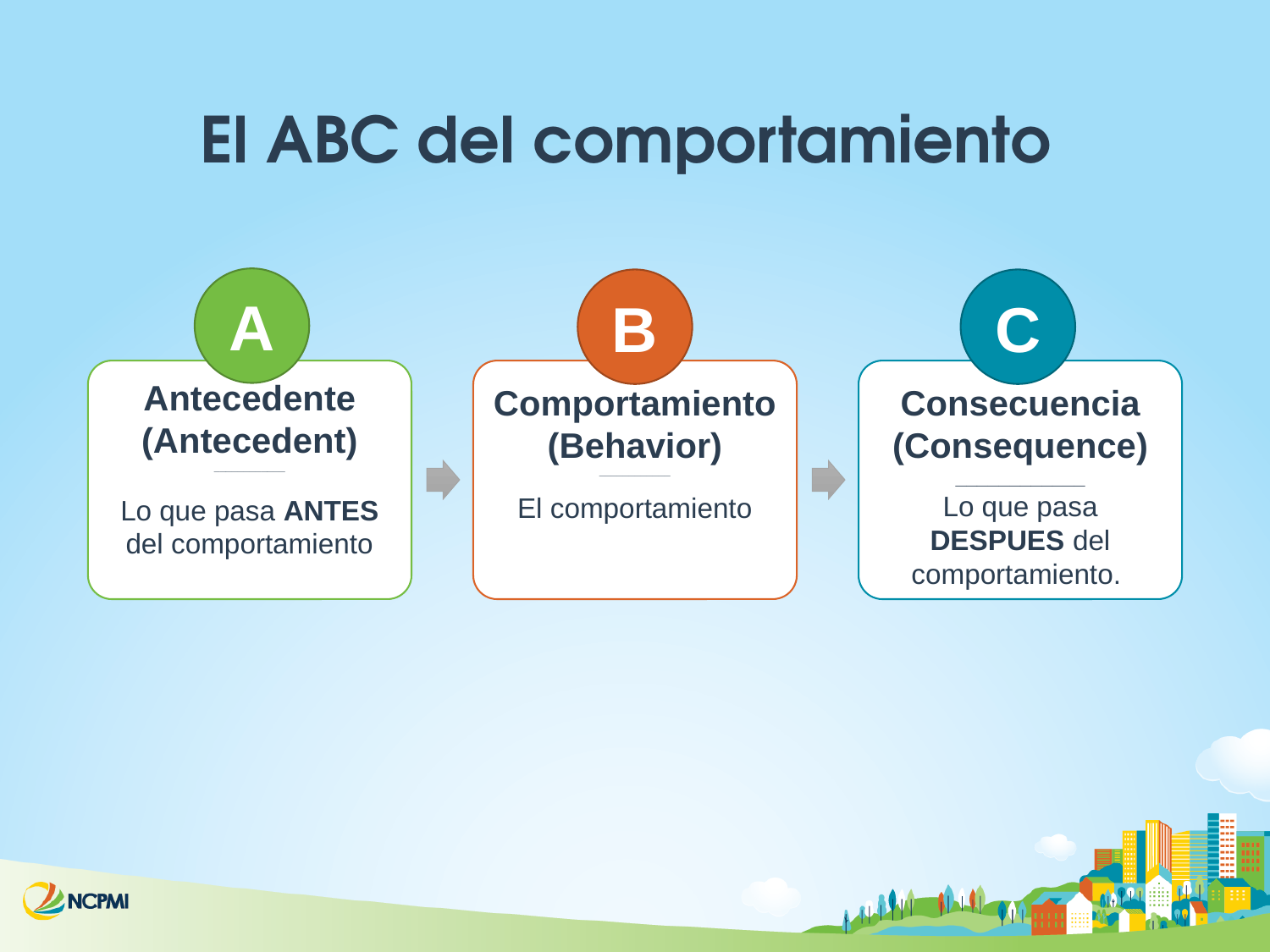

# El ABC del comportamiento

A

B

C

Antecedente (Antecedent)
____________

Lo que pasa ANTES del comportamiento

Comportamiento (Behavior)
____________
El comportamiento

Consecuencia (Consequence)
____________
Lo que pasa DESPUES del comportamiento.